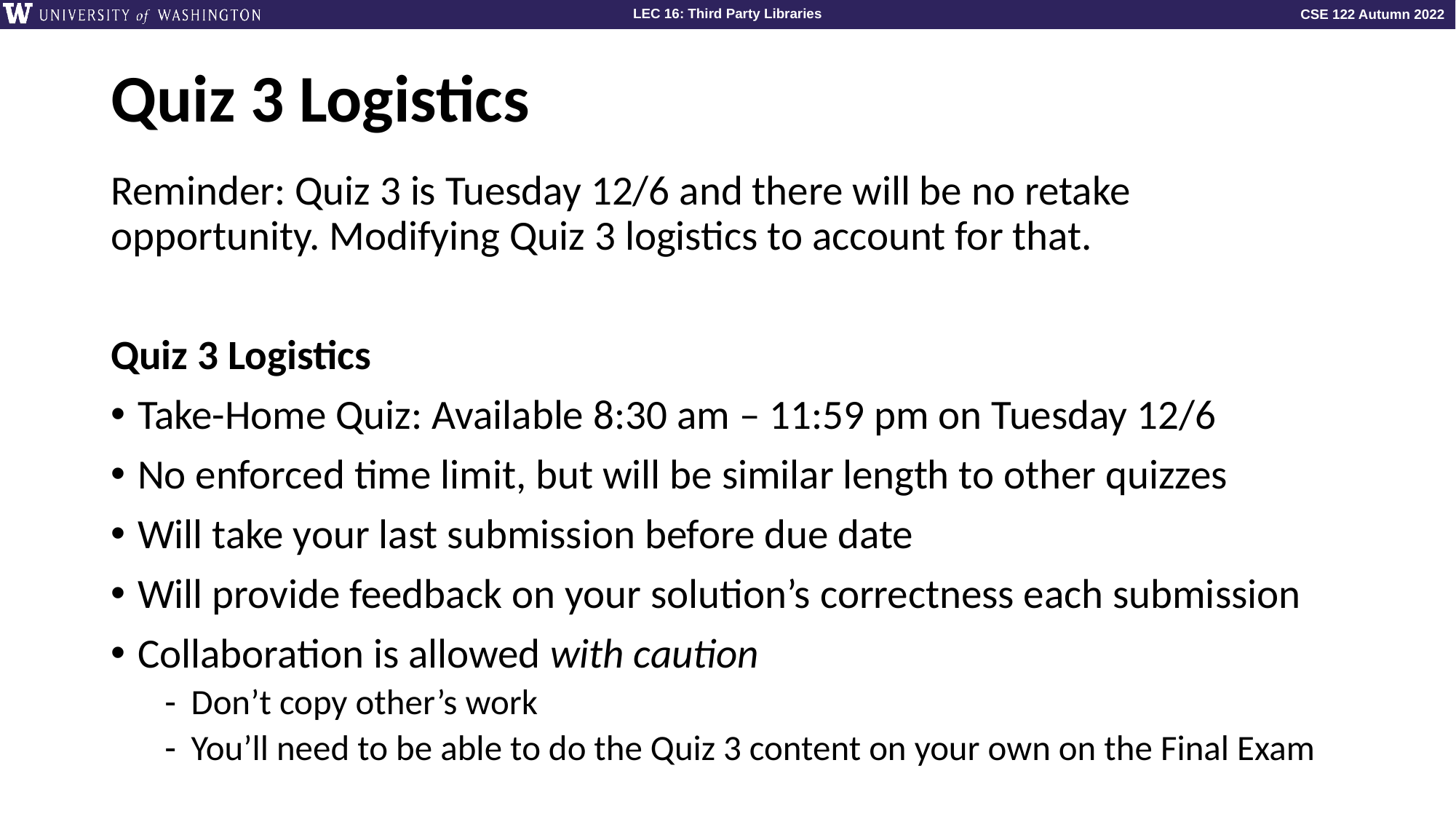

# Quiz 3 Logistics
Reminder: Quiz 3 is Tuesday 12/6 and there will be no retake opportunity. Modifying Quiz 3 logistics to account for that.

Quiz 3 Logistics
Take-Home Quiz: Available 8:30 am – 11:59 pm on Tuesday 12/6
No enforced time limit, but will be similar length to other quizzes
Will take your last submission before due date
Will provide feedback on your solution’s correctness each submission
Collaboration is allowed with caution
Don’t copy other’s work
You’ll need to be able to do the Quiz 3 content on your own on the Final Exam